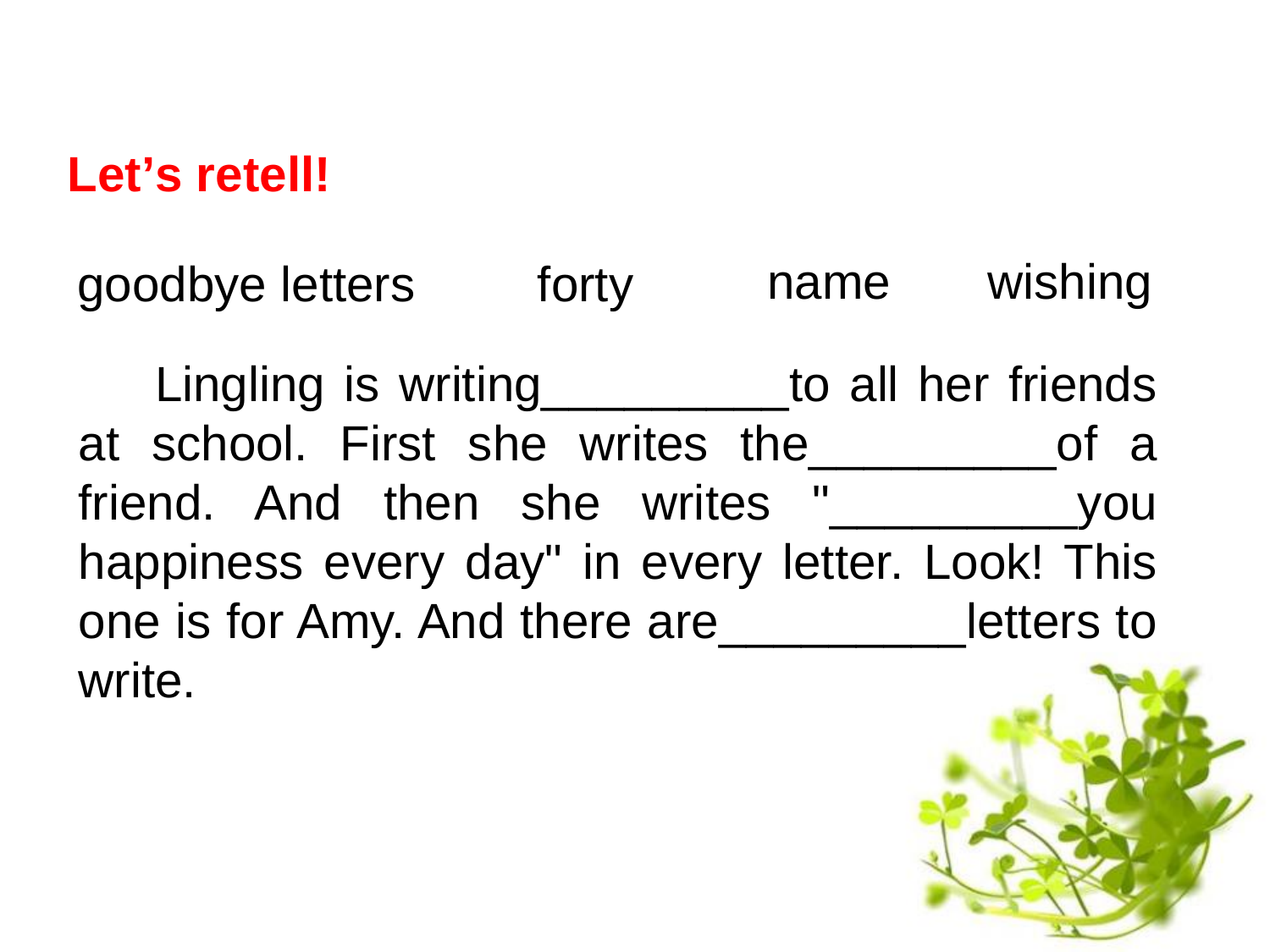

Let’s retell!
name
wishing
goodbye letters
forty

    Lingling is writing_________to all her friends at school. First she writes the_________of a friend. And then she writes "_________you happiness every day" in every letter. Look! This one is for Amy. And there are_________letters to write.